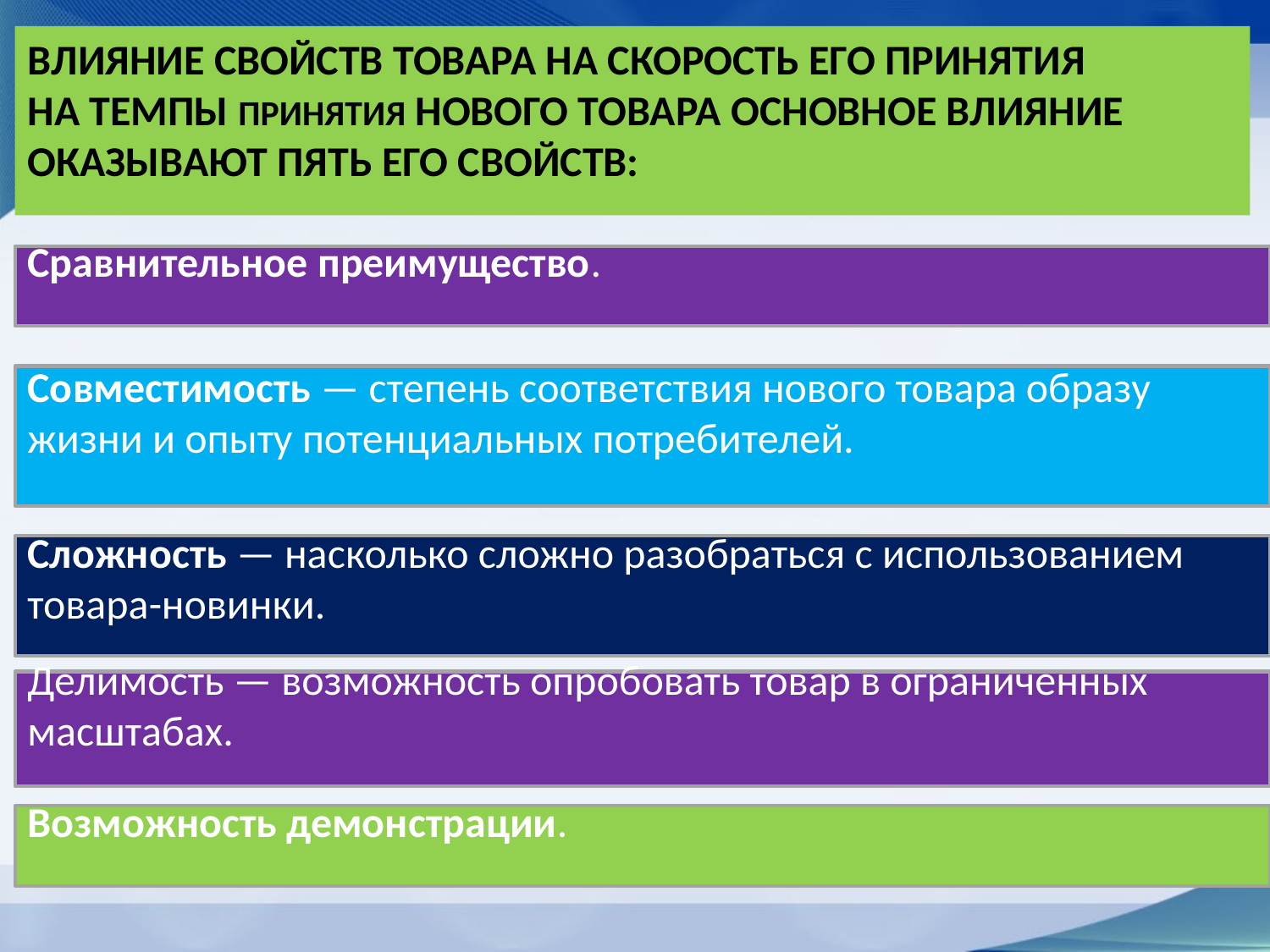

# Влияние свойств товара на скорость его принятия На темпы принятия нового товара основное влияние оказывают пять его свойств:
Сравнительное преимущество.

Совместимость — степень соответствия нового товара образу жизни и опыту потенциальных потребителей.

Сложность — насколько сложно разобраться с использованием товара-новинки.

Делимость — возможность опробовать товар в ограниченных масштабах.

Возможность демонстрации.